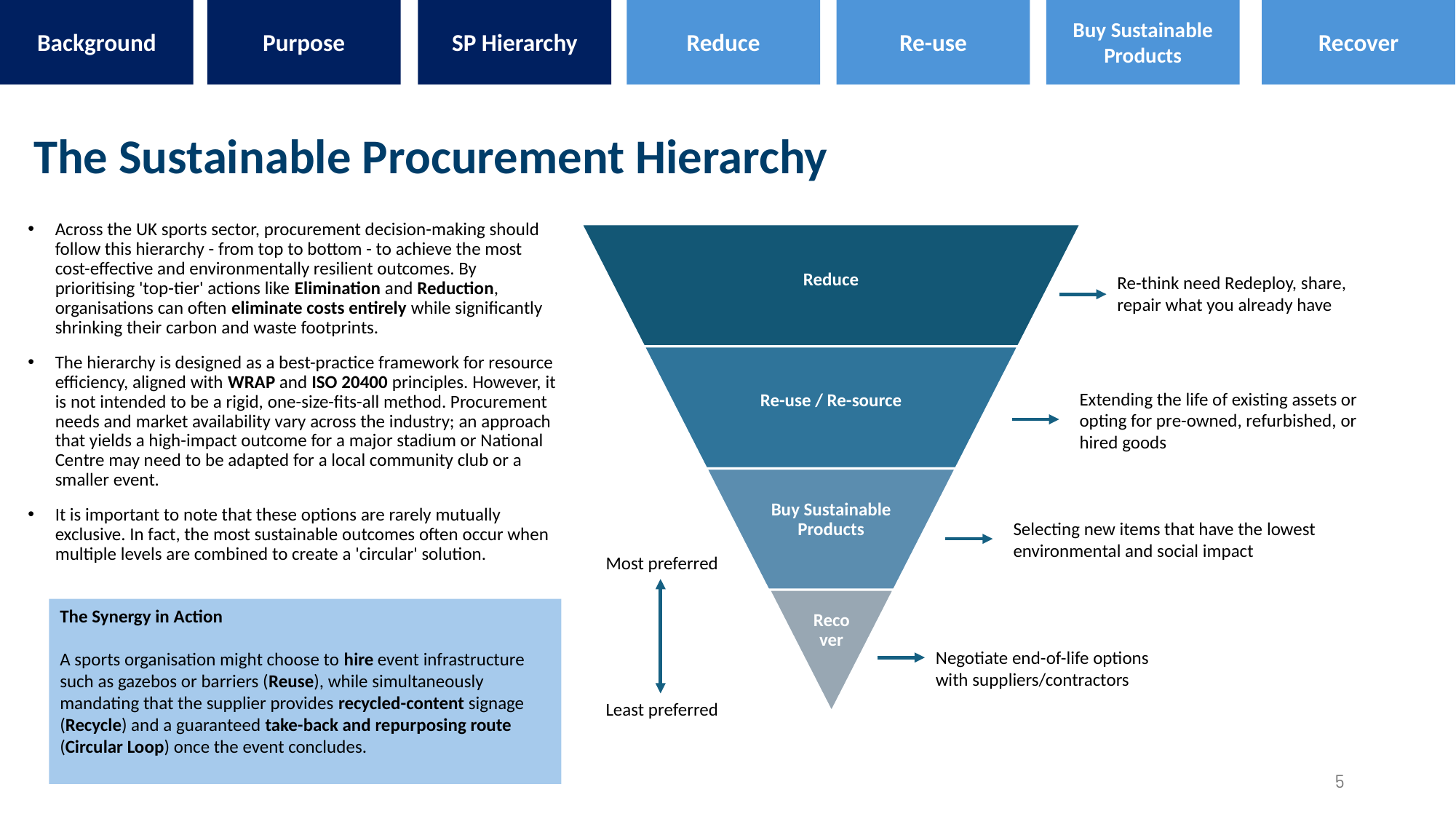

Background
Purpose
SP Hierarchy
Reduce
Re-use
Buy Sustainable Products
Recover
# The Sustainable Procurement Hierarchy
Across the UK sports sector, procurement decision-making should follow this hierarchy - from top to bottom - to achieve the most cost-effective and environmentally resilient outcomes. By prioritising 'top-tier' actions like Elimination and Reduction, organisations can often eliminate costs entirely while significantly shrinking their carbon and waste footprints.
The hierarchy is designed as a best-practice framework for resource efficiency, aligned with WRAP and ISO 20400 principles. However, it is not intended to be a rigid, one-size-fits-all method. Procurement needs and market availability vary across the industry; an approach that yields a high-impact outcome for a major stadium or National Centre may need to be adapted for a local community club or a smaller event.
It is important to note that these options are rarely mutually exclusive. In fact, the most sustainable outcomes often occur when multiple levels are combined to create a 'circular' solution.

Reduce
Re-use / Re-source
Buy Sustainable Products
Recover
Re-think need Redeploy, share, repair what you already have
Extending the life of existing assets or opting for pre-owned, refurbished, or hired goods
Selecting new items that have the lowest environmental and social impact
Most preferred
The Synergy in Action
A sports organisation might choose to hire event infrastructure such as gazebos or barriers (Reuse), while simultaneously mandating that the supplier provides recycled-content signage (Recycle) and a guaranteed take-back and repurposing route (Circular Loop) once the event concludes.

Negotiate end-of-life options with suppliers/contractors
Least preferred
5